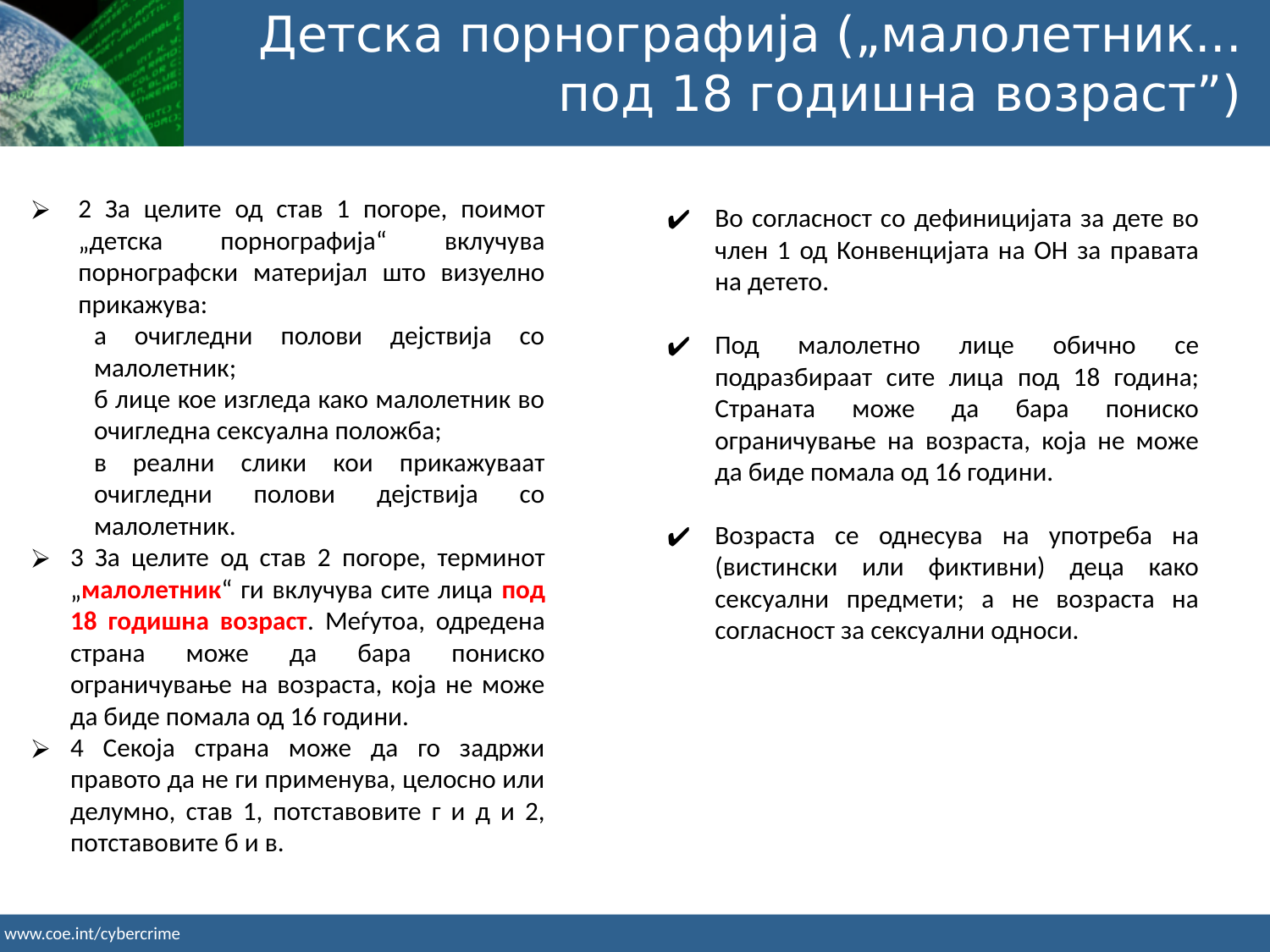

Детска порнографија („малолетник... под 18 годишна возраст”)
2 За целите од став 1 погоре, поимот „детска порнографија“ вклучува порнографски материјал што визуелно прикажува:
а очигледни полови дејствија со малолетник;
б лице кое изгледа како малолетник во очигледна сексуална положба;
в реални слики кои прикажуваат очигледни полови дејствија со малолетник.
3 За целите од став 2 погоре, терминот „малолетник“ ги вклучува сите лица под 18 годишна возраст. Меѓутоа, одредена страна може да бара пониско ограничување на возраста, која не може да биде помала од 16 години.
4 Секоја страна може да го задржи правото да не ги применува, целосно или делумно, став 1, потставовите г и д и 2, потставовите б и в.
Во согласност со дефиницијата за дете во член 1 од Конвенцијата на ОН за правата на детето.

Под малолетно лице обично се подразбираат сите лица под 18 година; Страната може да бара пониско ограничување на возраста, која не може да биде помала од 16 години.

Возраста се однесува на употреба на (вистински или фиктивни) деца како сексуални предмети; а не возраста на согласност за сексуални односи.